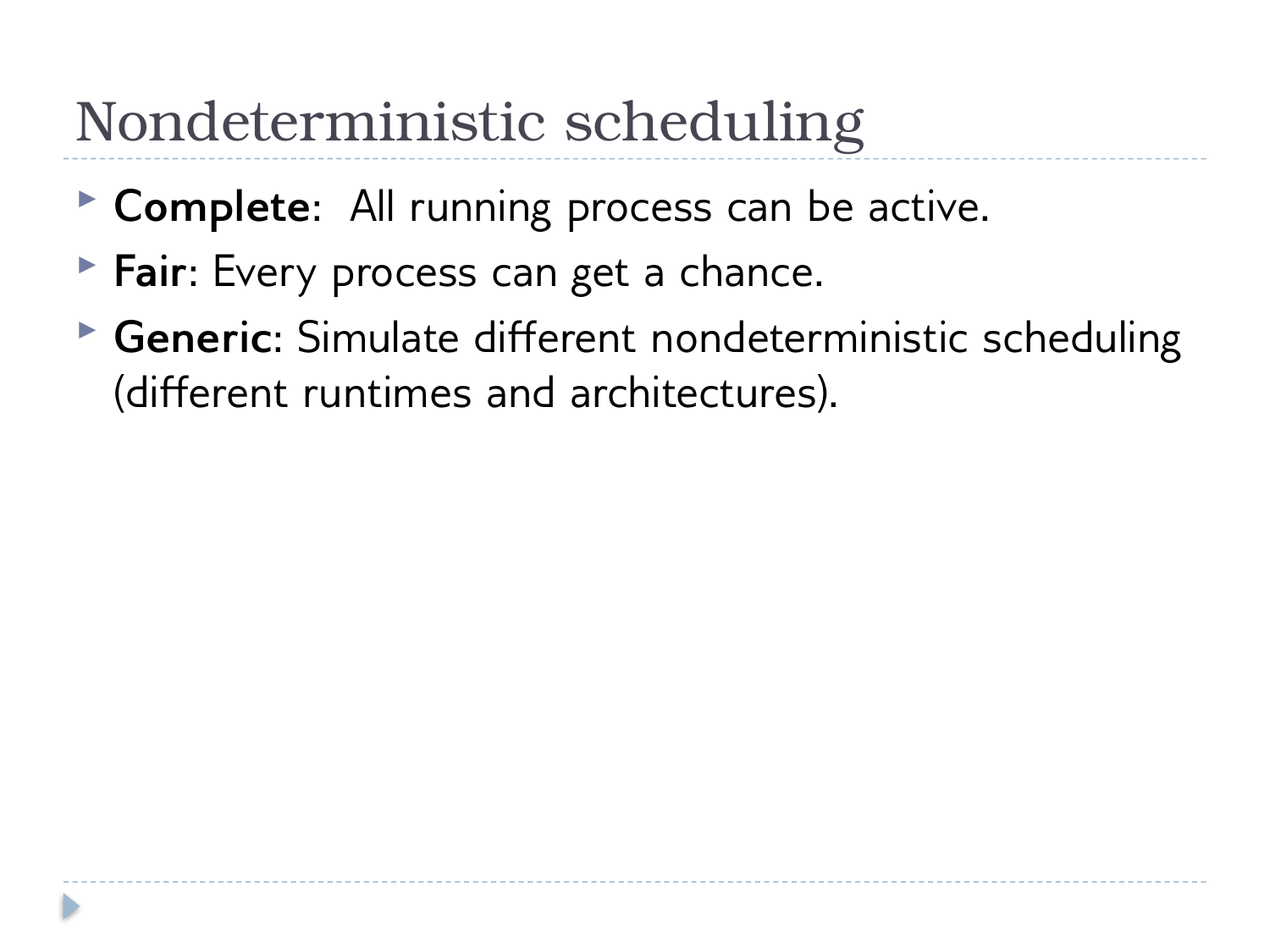

# Nondeterministic scheduling
Complete:  All running process can be active.
Fair: Every process can get a chance.
Generic: Simulate different nondeterministic scheduling (different runtimes and architectures).